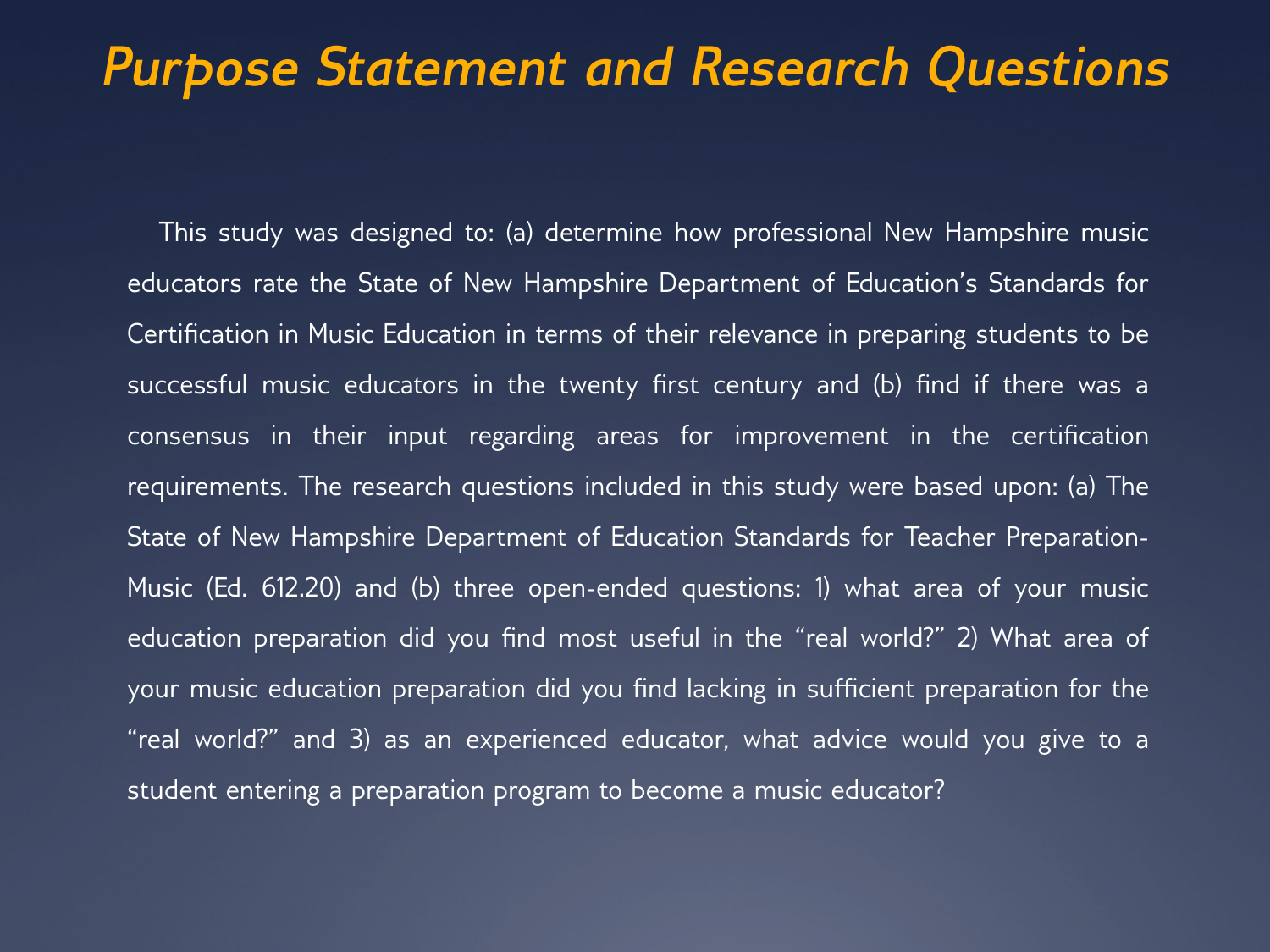

# Purpose Statement and Research Questions
       This study was designed to: (a) determine how professional New Hampshire music educators rate the State of New Hampshire Department of Education’s Standards for Certification in Music Education in terms of their relevance in preparing students to be successful music educators in the twenty first century and (b) find if there was a consensus in their input regarding areas for improvement in the certification requirements. The research questions included in this study were based upon: (a) The State of New Hampshire Department of Education Standards for Teacher Preparation- Music (Ed. 612.20) and (b) three open-ended questions: 1) what area of your music education preparation did you find most useful in the “real world?” 2) What area of your music education preparation did you find lacking in sufficient preparation for the “real world?” and 3) as an experienced educator, what advice would you give to a student entering a preparation program to become a music educator?